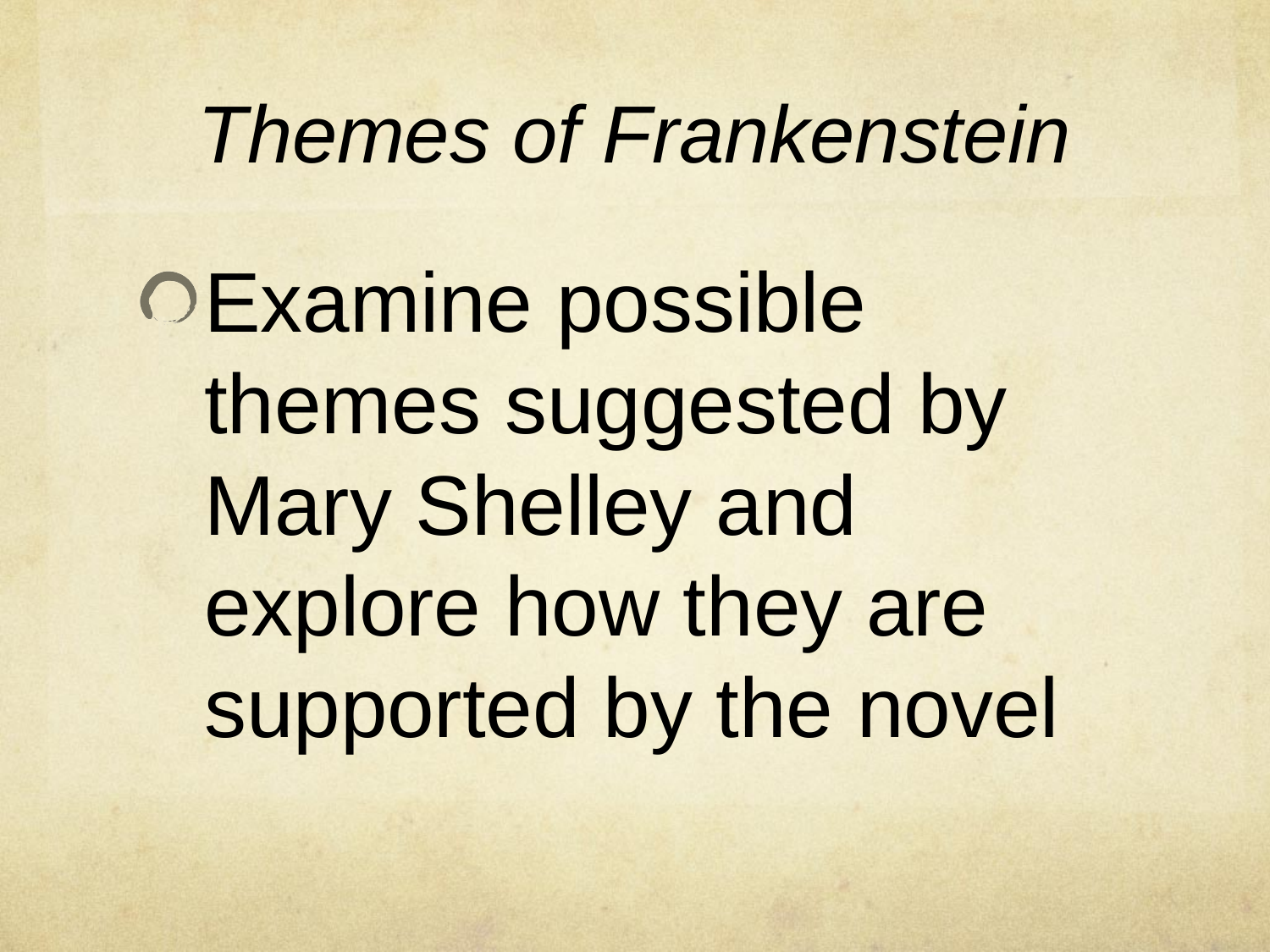

# Themes of Frankenstein
Examine possible themes suggested by Mary Shelley and explore how they are supported by the novel